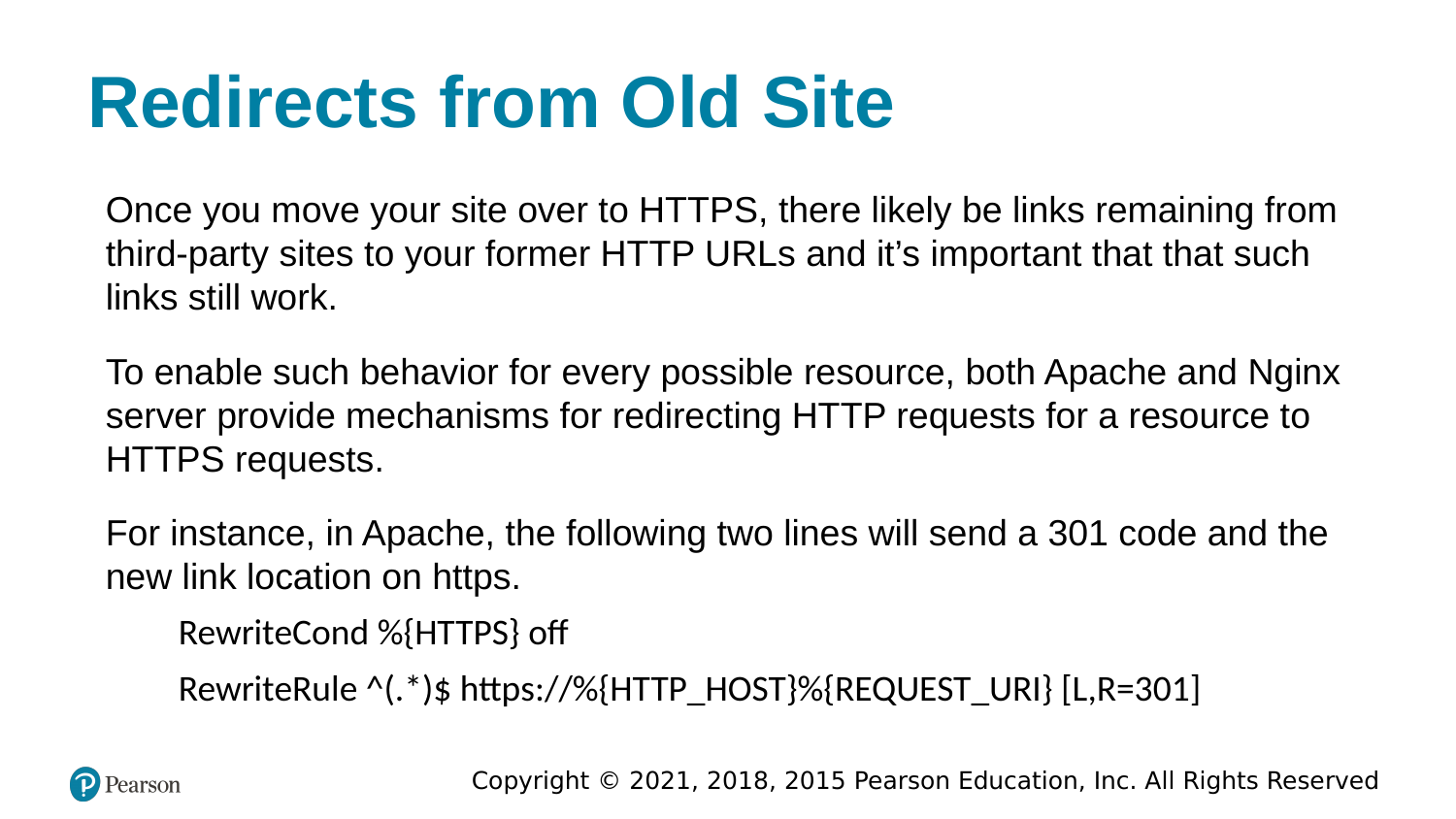

# Redirects from Old Site
Once you move your site over to HTTPS, there likely be links remaining from third-party sites to your former HTTP URLs and it’s important that that such links still work.
To enable such behavior for every possible resource, both Apache and Nginx server provide mechanisms for redirecting HTTP requests for a resource to HTTPS requests.
For instance, in Apache, the following two lines will send a 301 code and the new link location on https.
RewriteCond %{HTTPS} off
RewriteRule ^(.*)$ https://%{HTTP_HOST}%{REQUEST_URI} [L,R=301]